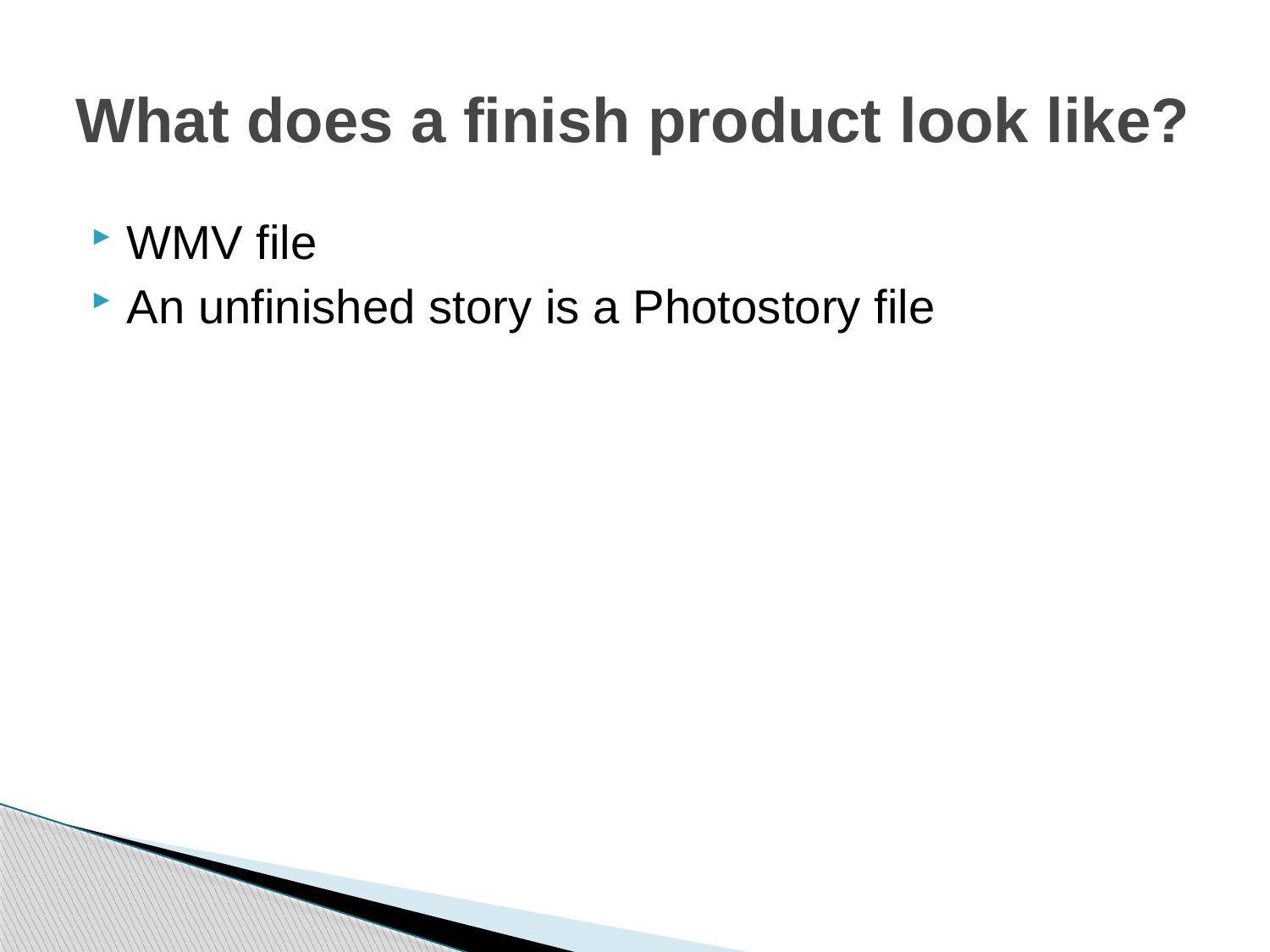

# What does a finish product look like?
WMV file
An unfinished story is a Photostory file